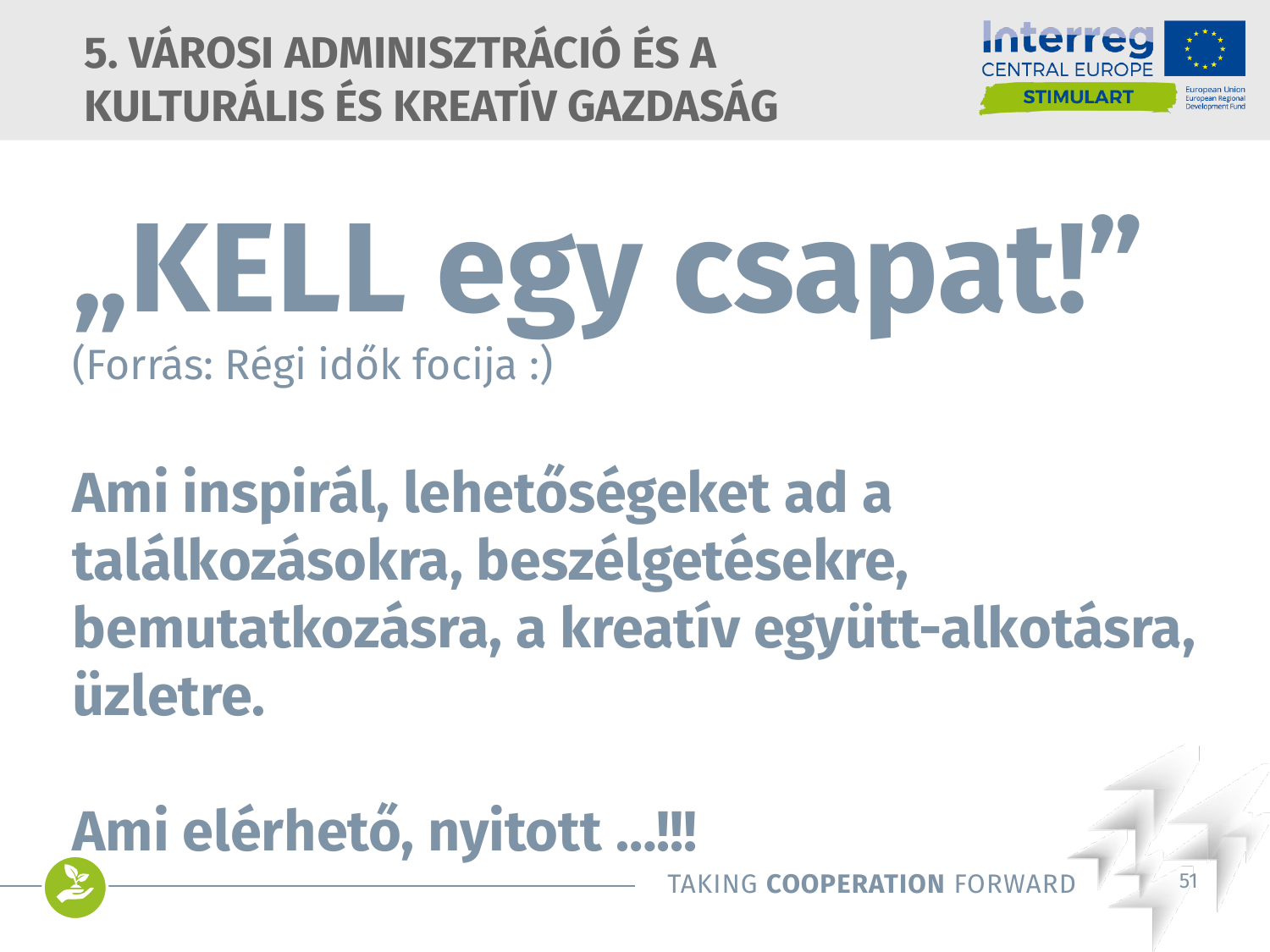

5. Városi adminisztráció és a kulturális és kreatív gazdaság
„KELL egy csapat!” (Forrás: Régi idők focija :)

Ami inspirál, lehetőségeket ad a találkozásokra, beszélgetésekre,  bemutatkozásra, a kreatív együtt-alkotásra, üzletre.

Ami elérhető, nyitott …!!!